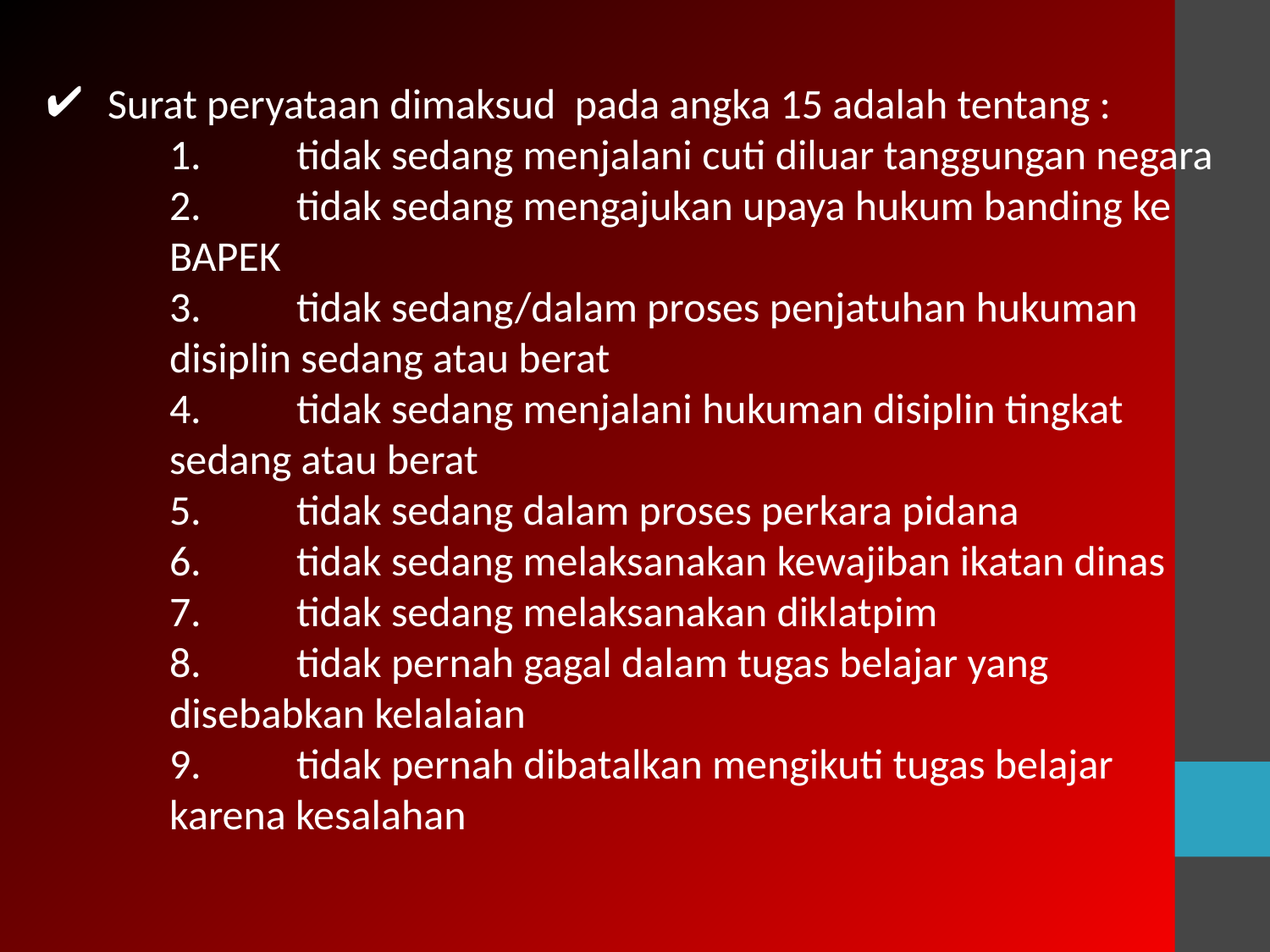

Surat peryataan dimaksud  pada angka 15 adalah tentang :
	1.	tidak sedang menjalani cuti diluar tanggungan negara
	2.	tidak sedang mengajukan upaya hukum banding ke BAPEK
	3.	tidak sedang/dalam proses penjatuhan hukuman disiplin sedang atau berat
	4.	tidak sedang menjalani hukuman disiplin tingkat sedang atau berat
	5.	tidak sedang dalam proses perkara pidana
	6.	tidak sedang melaksanakan kewajiban ikatan dinas
	7.	tidak sedang melaksanakan diklatpim
	8.	tidak pernah gagal dalam tugas belajar yang disebabkan kelalaian
	9.	tidak pernah dibatalkan mengikuti tugas belajar karena kesalahan